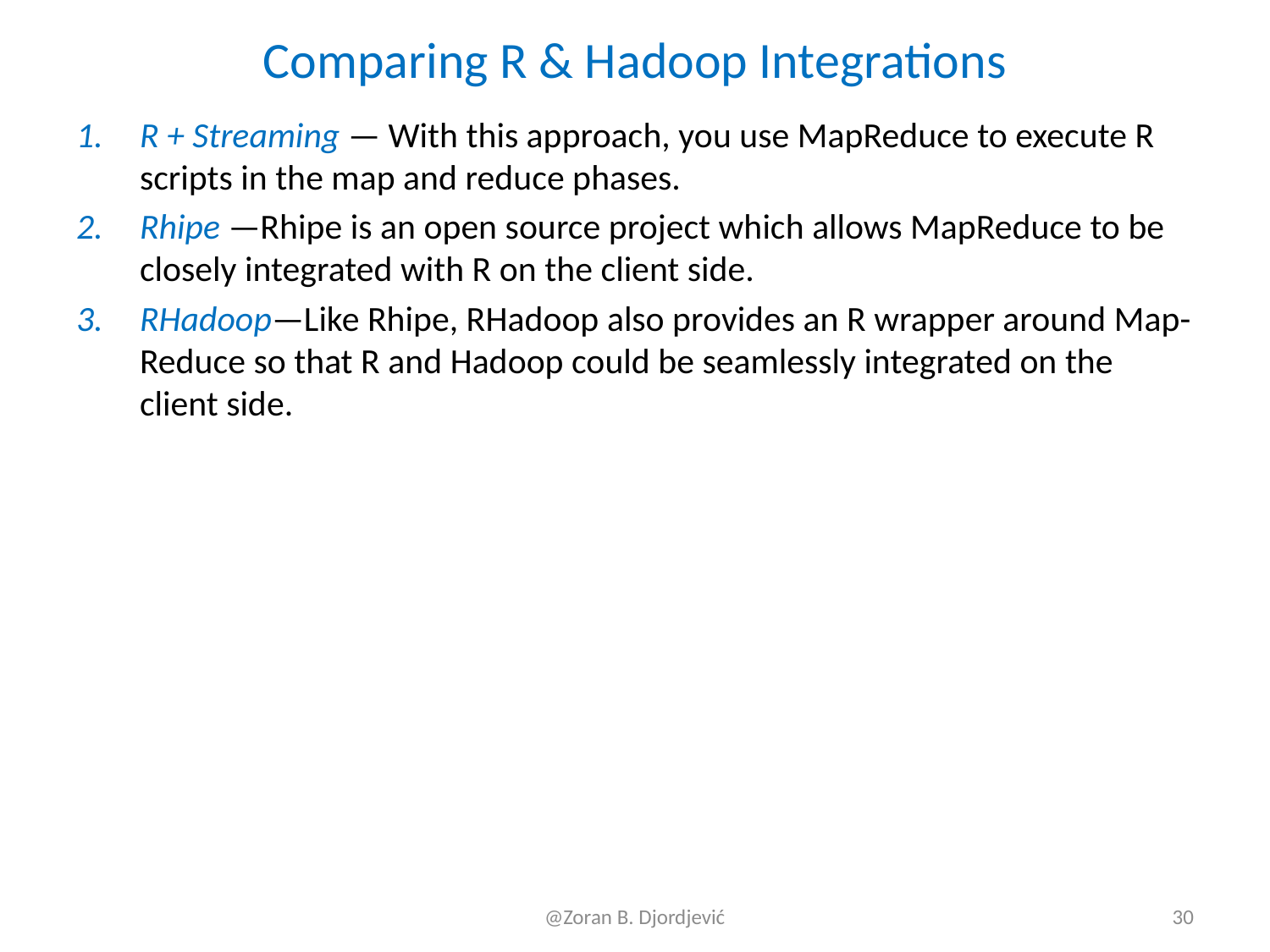

# Comparing R & Hadoop Integrations
R + Streaming — With this approach, you use MapReduce to execute R scripts in the map and reduce phases.
Rhipe —Rhipe is an open source project which allows MapReduce to be closely integrated with R on the client side.
RHadoop—Like Rhipe, RHadoop also provides an R wrapper around Map- Reduce so that R and Hadoop could be seamlessly integrated on the client side.
@Zoran B. Djordjević
30